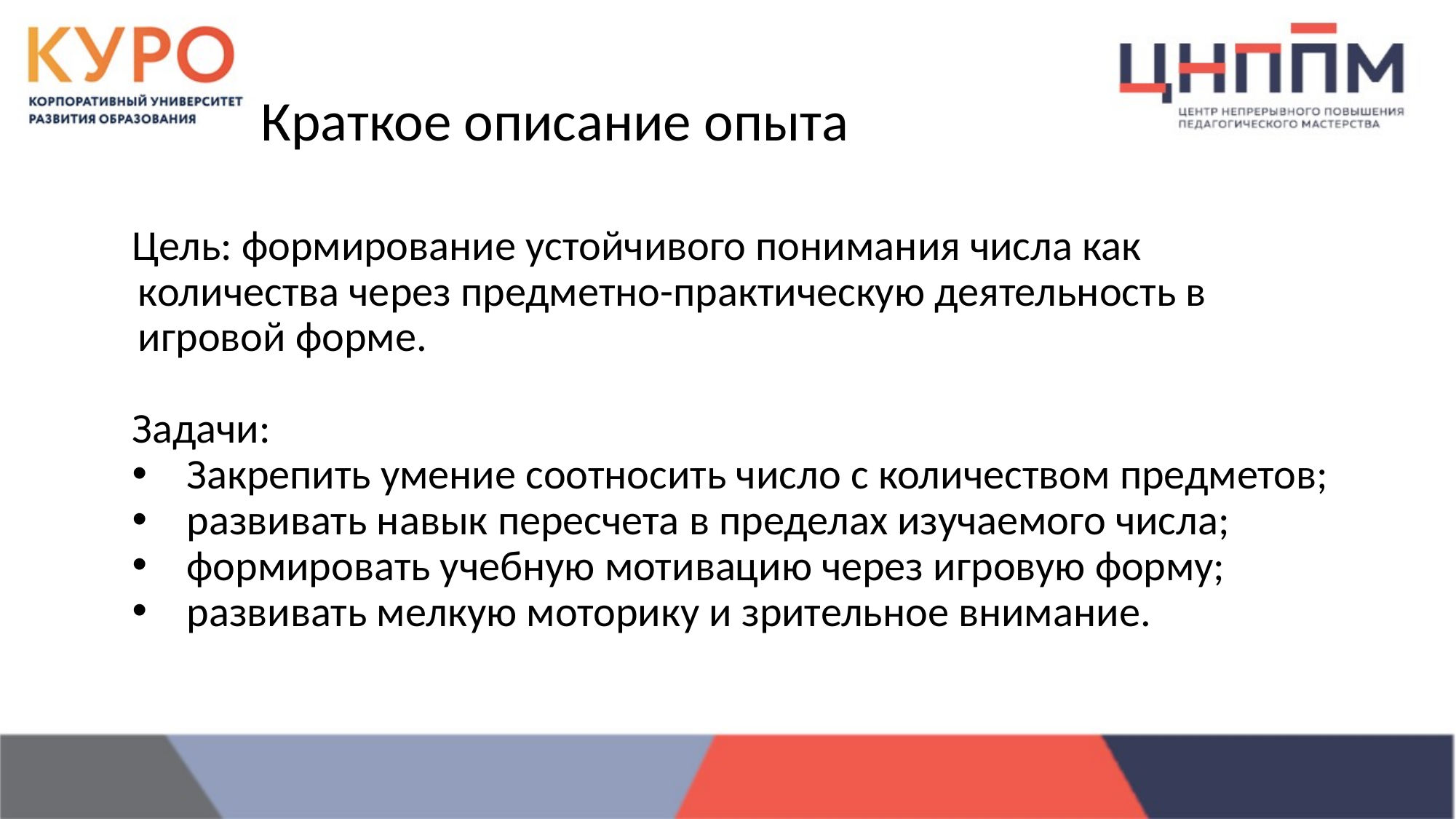

# Краткое описание опыта
Цель: формирование устойчивого понимания числа как количества через предметно-практическую деятельность в игровой форме.

Задачи:
Закрепить умение соотносить число с количеством предметов;
развивать навык пересчета в пределах изучаемого числа;
формировать учебную мотивацию через игровую форму;
развивать мелкую моторику и зрительное внимание.